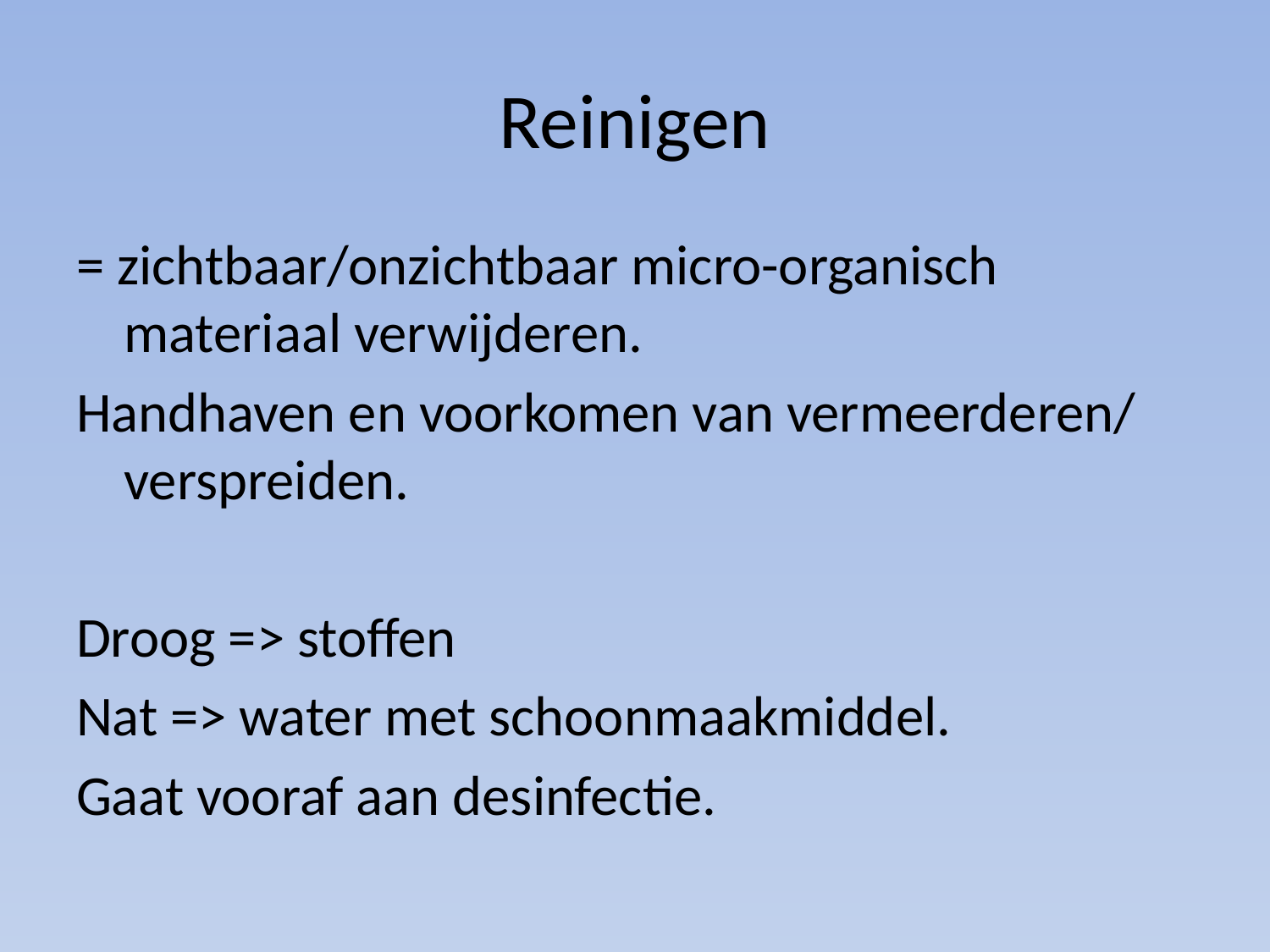

# Reinigen
= zichtbaar/onzichtbaar micro-organisch materiaal verwijderen.
Handhaven en voorkomen van vermeerderen/ verspreiden.

Droog => stoffen
Nat => water met schoonmaakmiddel.
Gaat vooraf aan desinfectie.